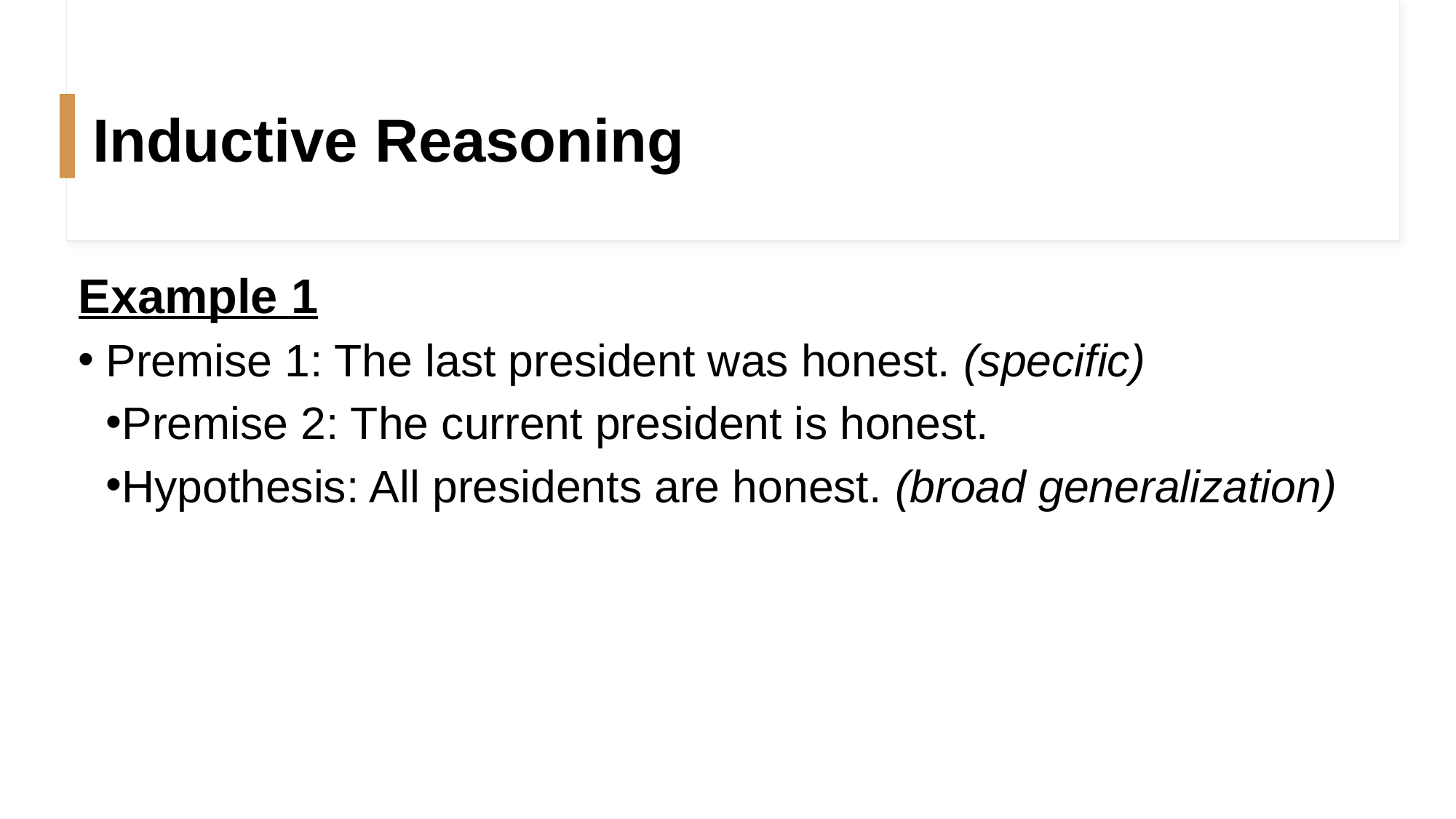

# Inductive Reasoning
Example 1
Premise 1: The last president was honest. (specific)
Premise 2: The current president is honest.
Hypothesis: All presidents are honest. (broad generalization)